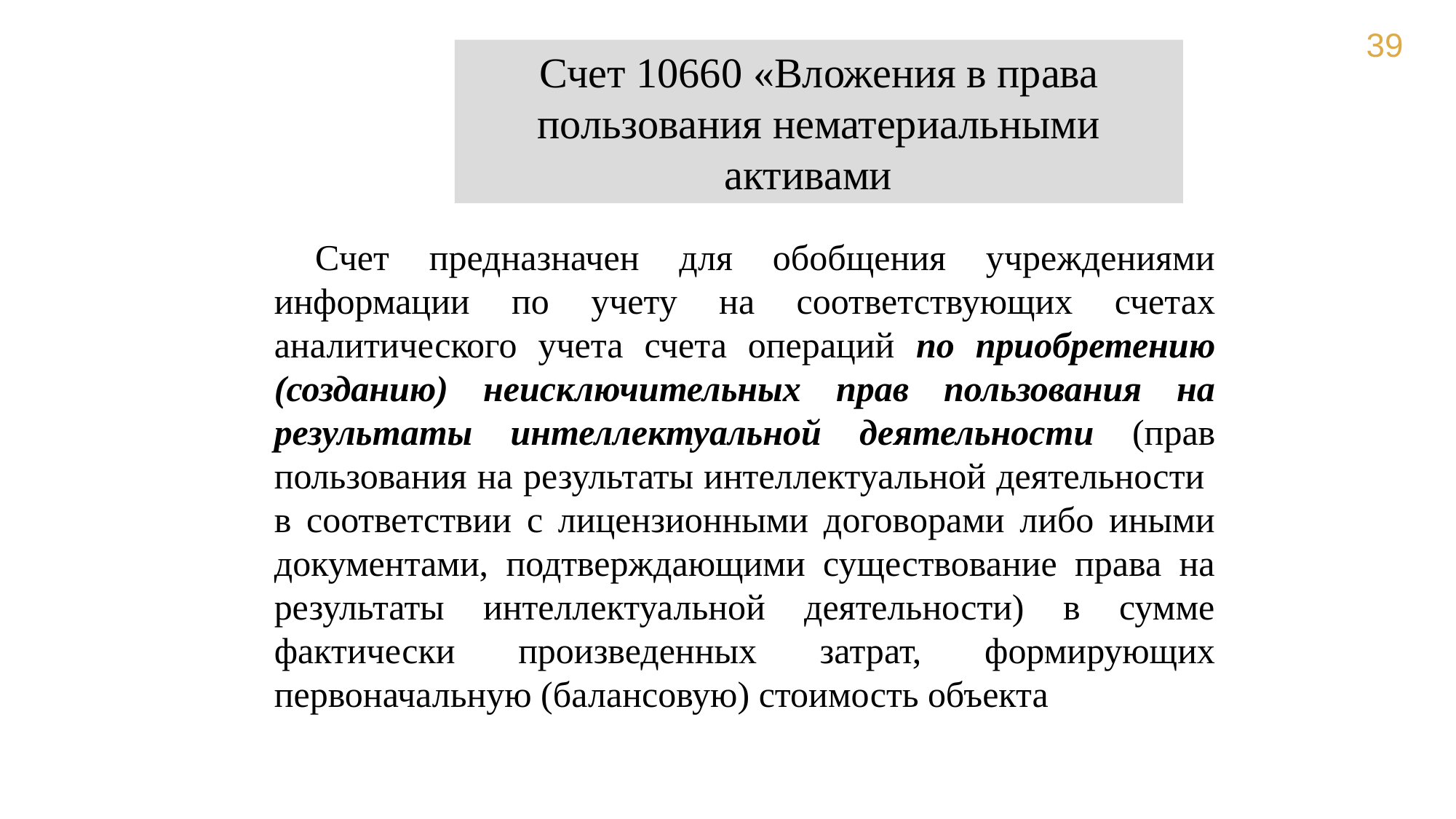

Счет 10660 «Вложения в права пользования нематериальными активами
Счет предназначен для обобщения учреждениями информации по учету на соответствующих счетах аналитического учета счета операций по приобретению (созданию) неисключительных прав пользования на результаты интеллектуальной деятельности (прав пользования на результаты интеллектуальной деятельности  в соответствии с лицензионными договорами либо иными документами, подтверждающими существование права на результаты интеллектуальной деятельности) в сумме фактически произведенных затрат, формирующих первоначальную (балансовую) стоимость объекта